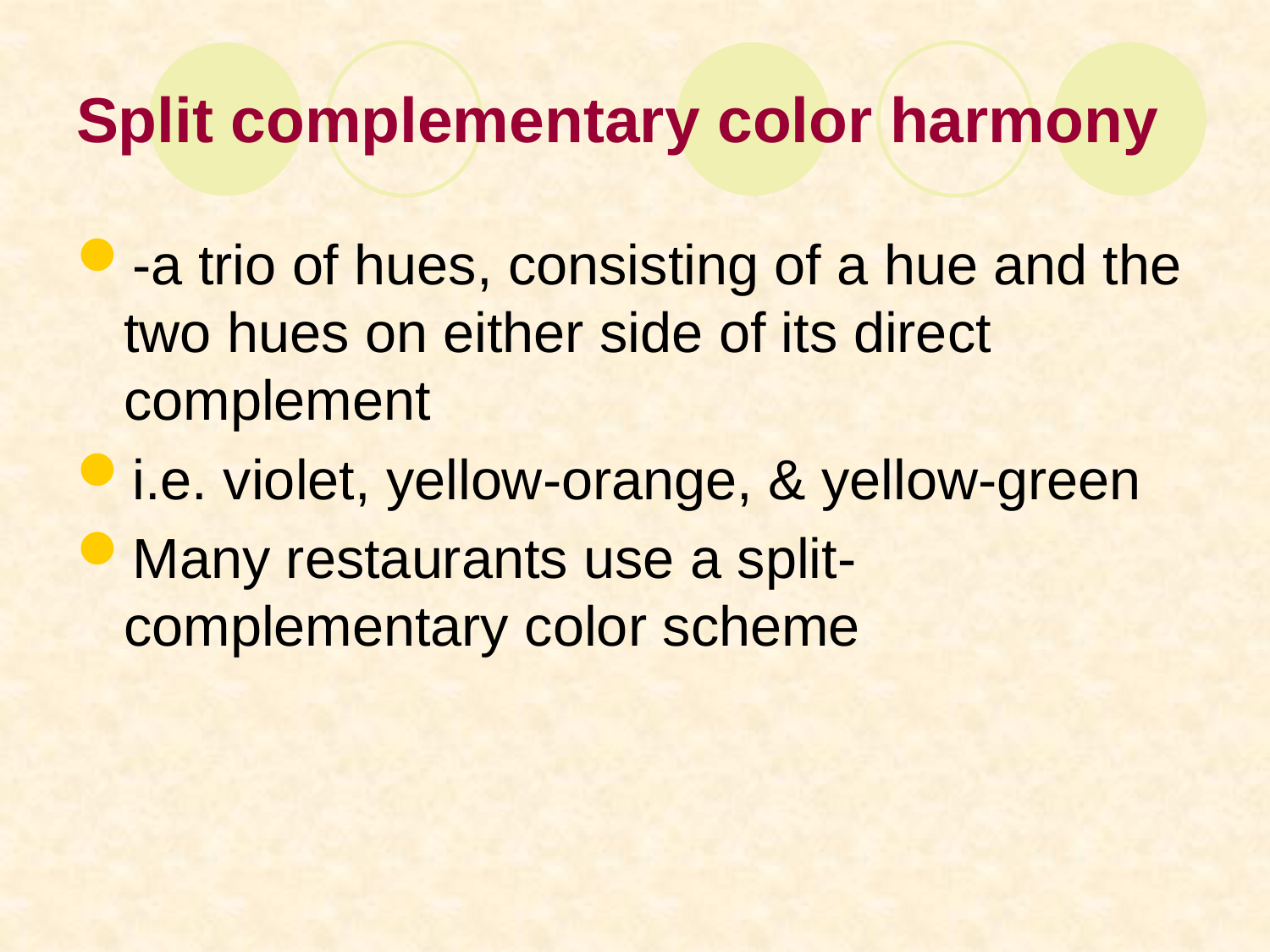

# Split complementary color harmony
-a trio of hues, consisting of a hue and the two hues on either side of its direct complement
i.e. violet, yellow-orange, & yellow-green
Many restaurants use a split-complementary color scheme